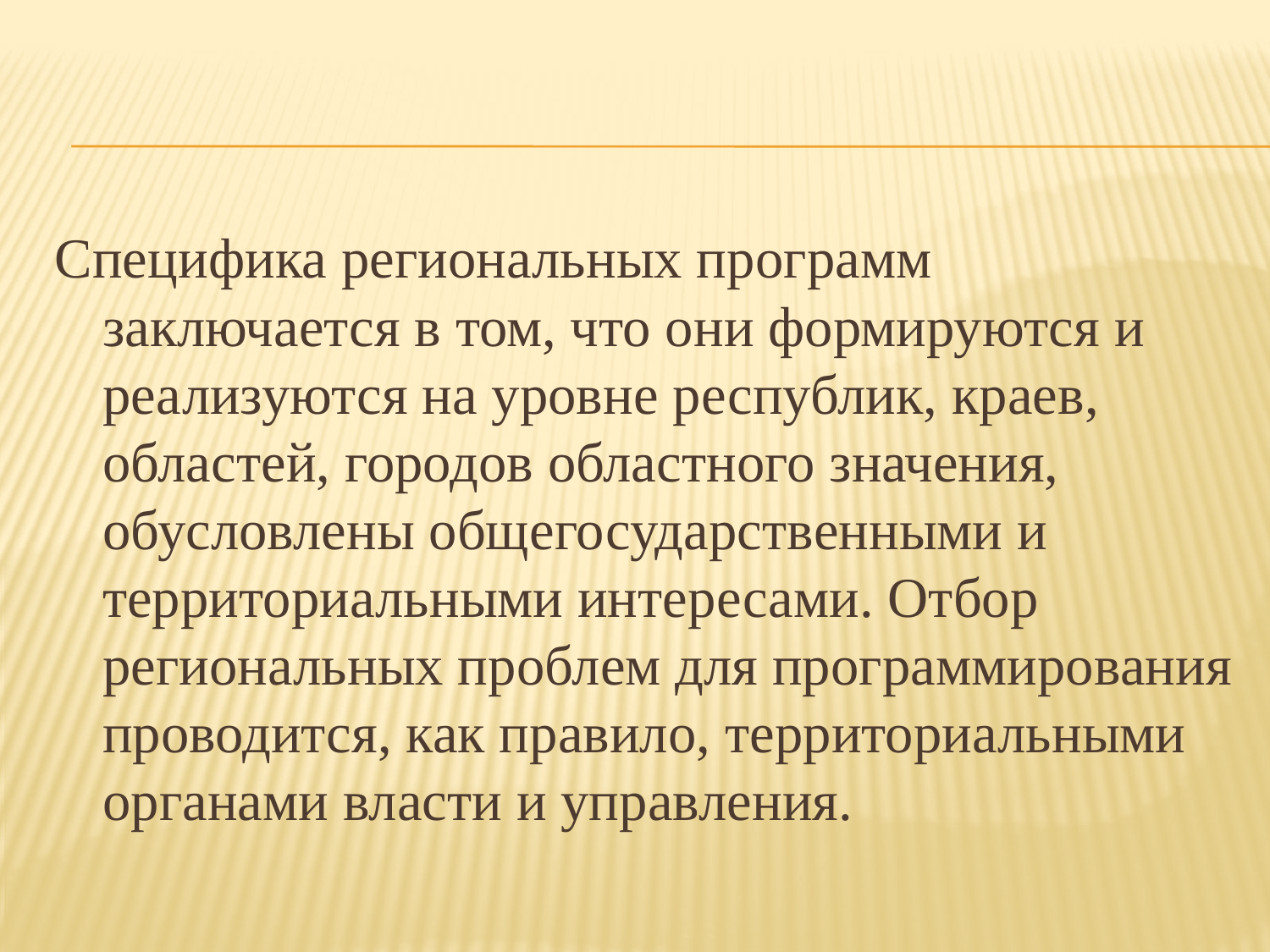

Специфика региональных программ заключается в том, что они формируются и реализуются на уровне республик, краев, областей, городов областного значения, обусловлены общегосударственными и территориальными интересами. Отбор региональных проблем для программирования проводится, как правило, территориальными органами власти и управления.